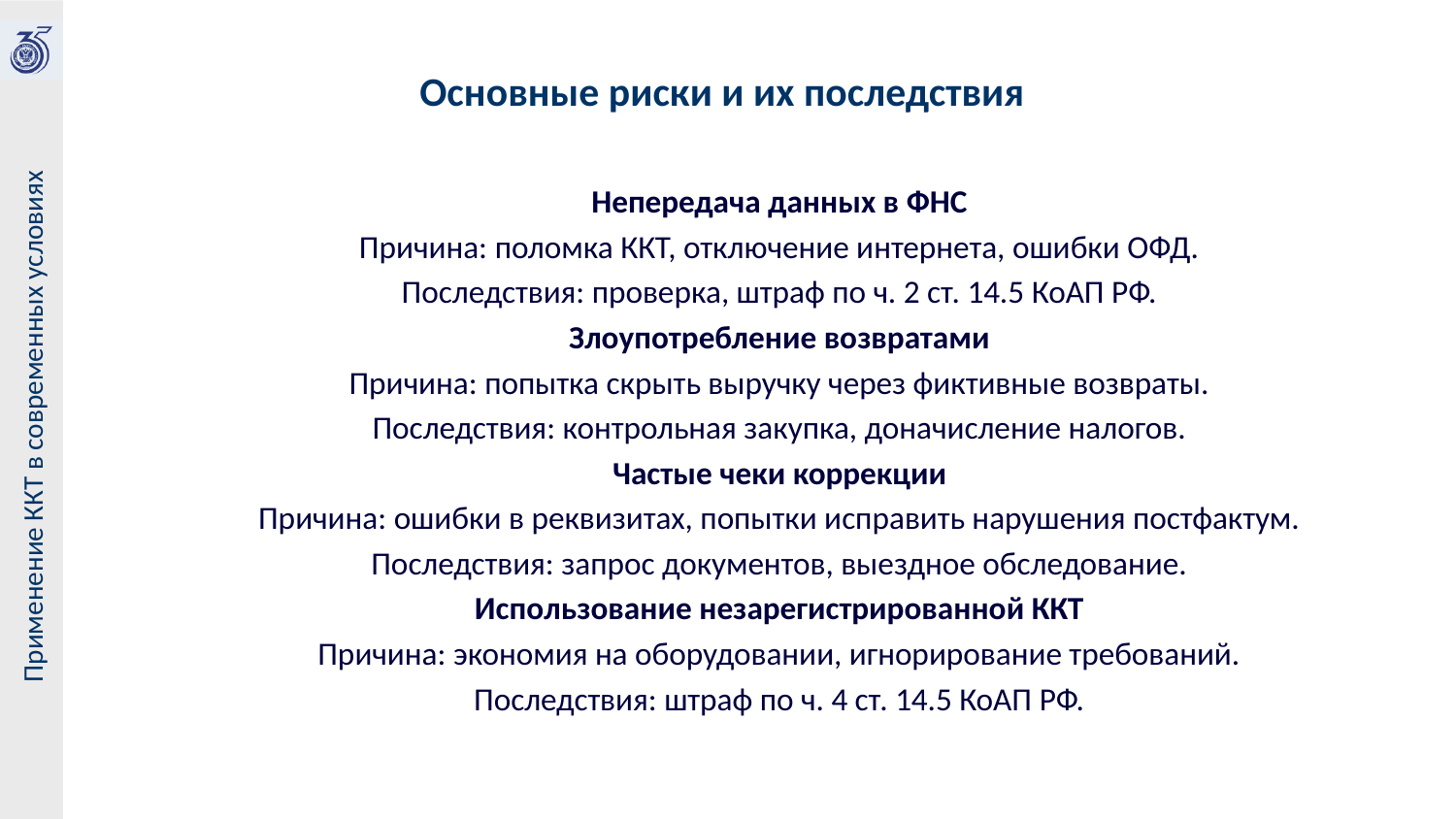

Основные риски и их последствия
Непередача данных в ФНС
Причина: поломка ККТ, отключение интернета, ошибки ОФД.
Последствия: проверка, штраф по ч. 2 ст. 14.5 КоАП РФ.
Злоупотребление возвратами
Причина: попытка скрыть выручку через фиктивные возвраты.
Последствия: контрольная закупка, доначисление налогов.
Частые чеки коррекции
Причина: ошибки в реквизитах, попытки исправить нарушения постфактум.
Последствия: запрос документов, выездное обследование.
Использование незарегистрированной ККТ
Причина: экономия на оборудовании, игнорирование требований.
Последствия: штраф по ч. 4 ст. 14.5 КоАП РФ.

4